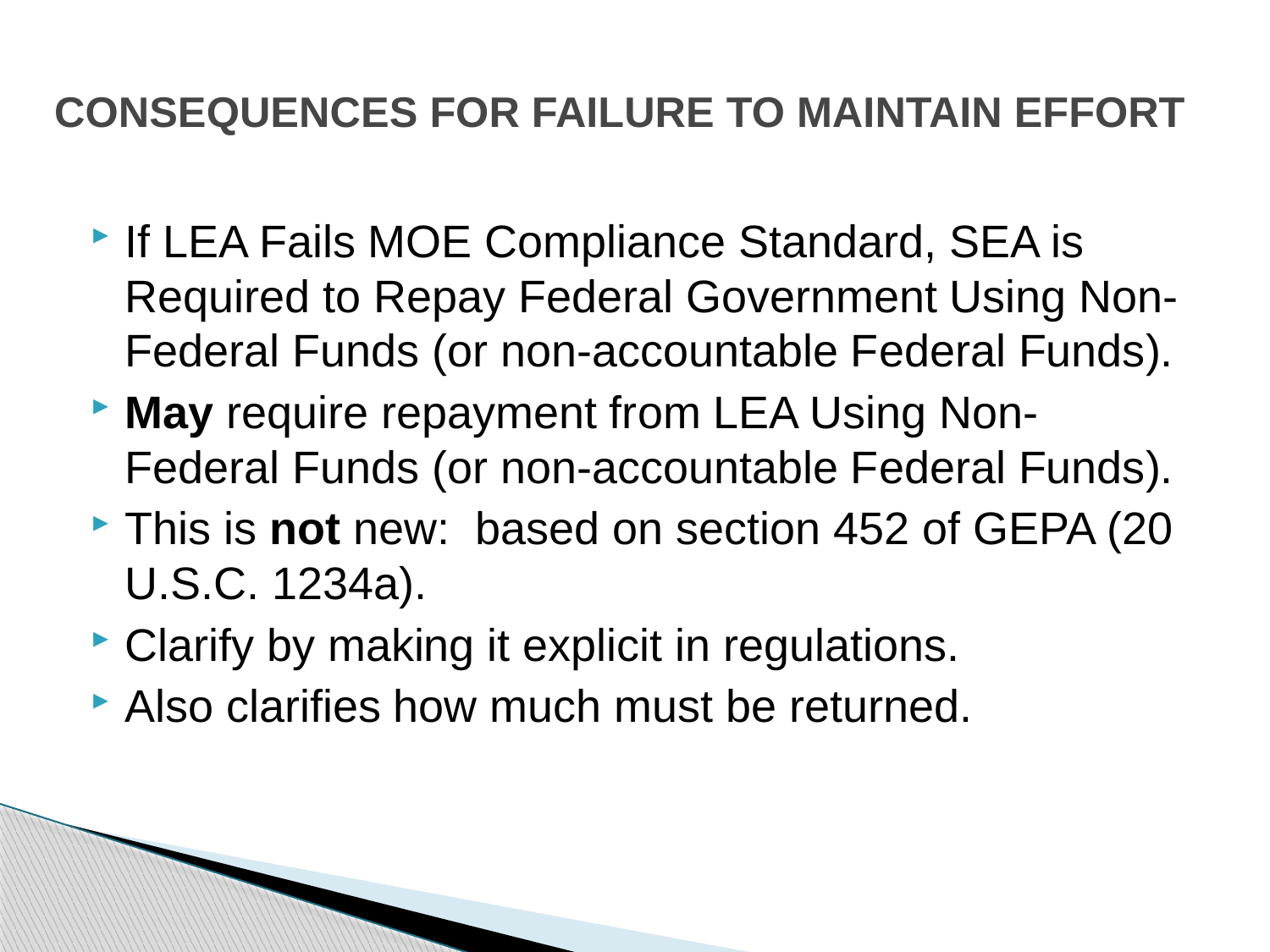

# Consequences for Failure to Maintain Effort
If LEA Fails MOE Compliance Standard, SEA is Required to Repay Federal Government Using Non-Federal Funds (or non-accountable Federal Funds).
May require repayment from LEA Using Non-Federal Funds (or non-accountable Federal Funds).
This is not new:  based on section 452 of GEPA (20 U.S.C. 1234a).
Clarify by making it explicit in regulations.
Also clarifies how much must be returned.